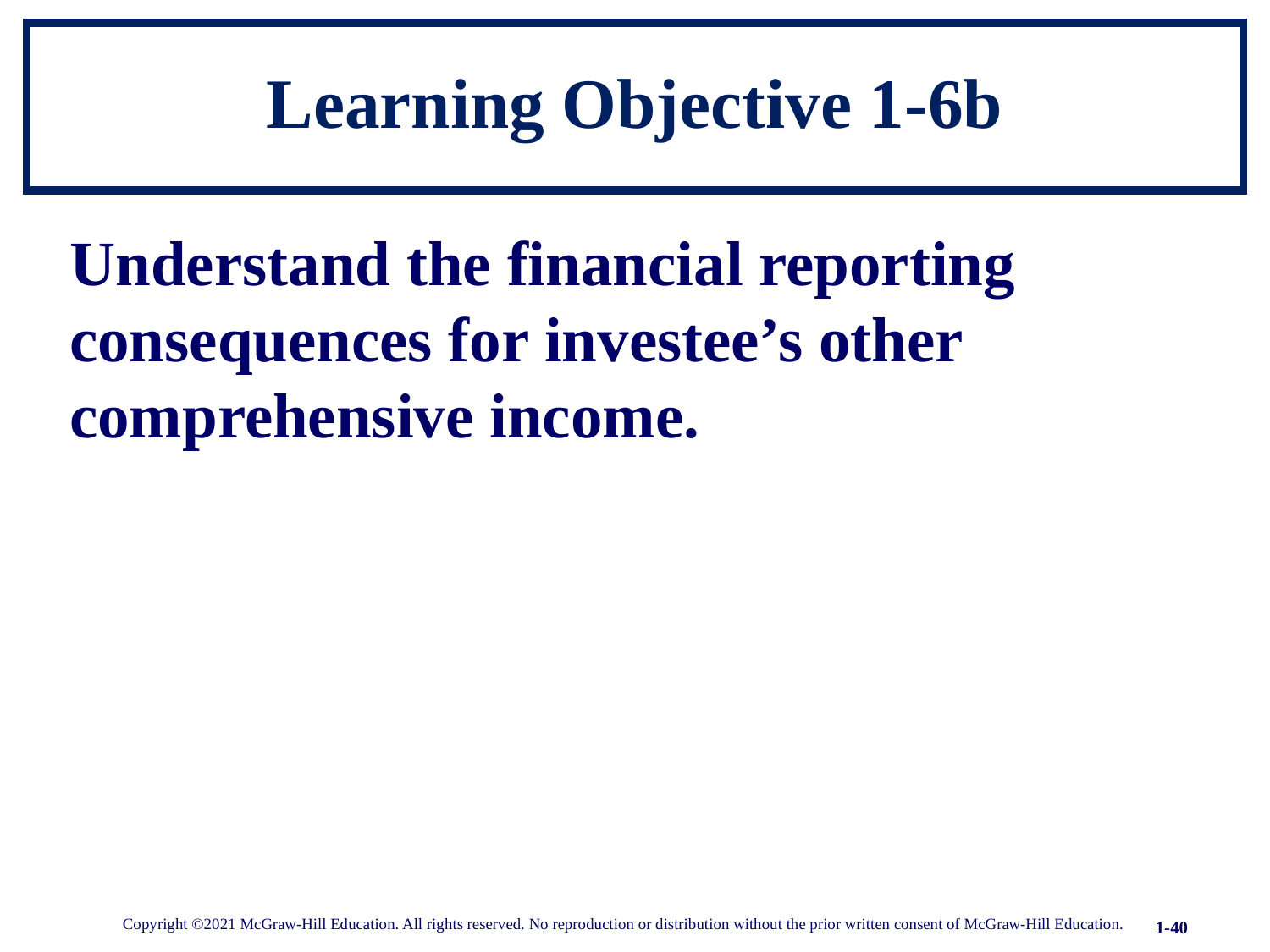

# Learning Objective 1-6b
Understand the financial reporting consequences for investee’s other comprehensive income.
Copyright ©2021 McGraw-Hill Education. All rights reserved. No reproduction or distribution without the prior written consent of McGraw-Hill Education.
1-40